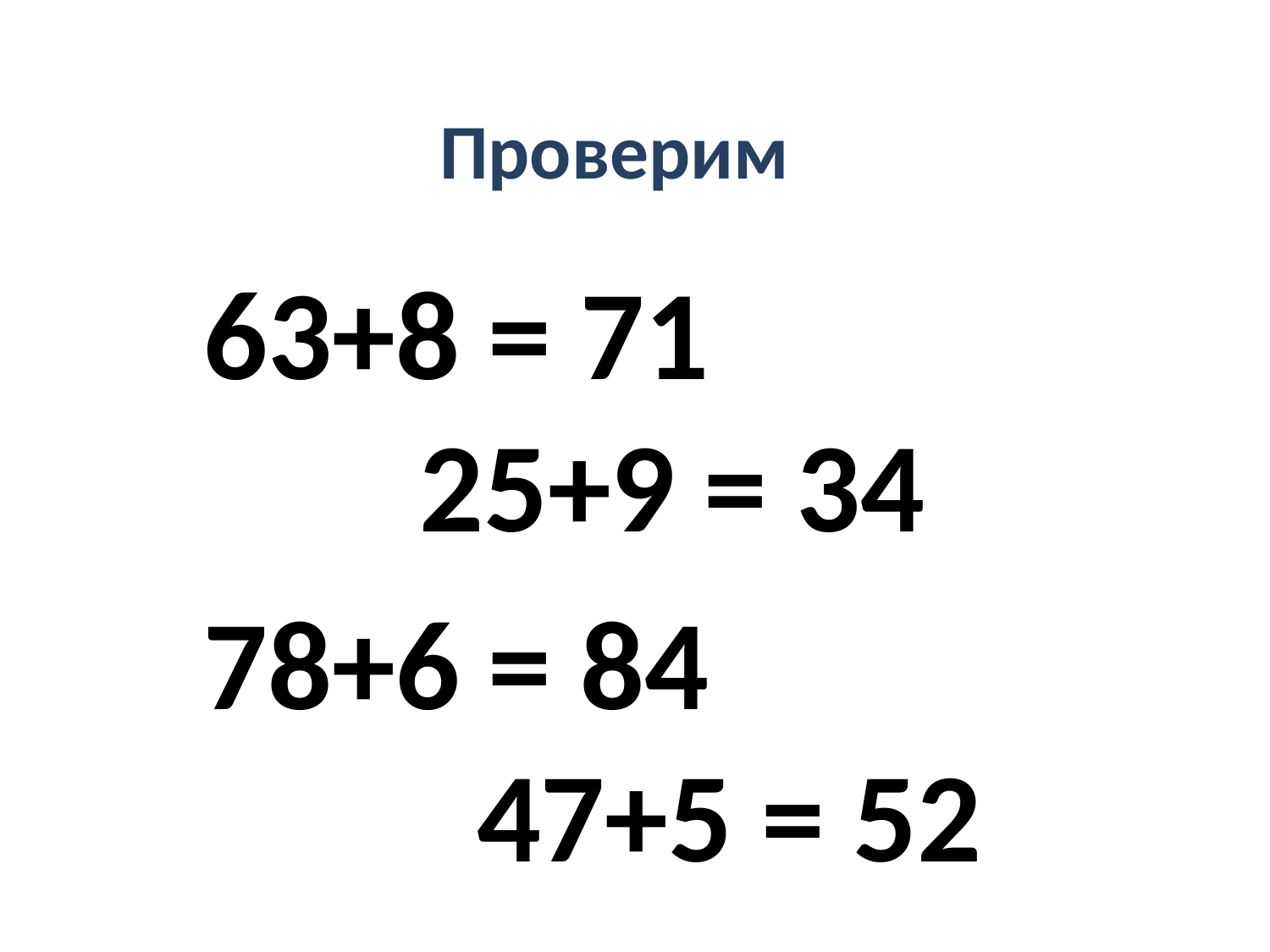

# Проверим
63+8 = 71                25+9 = 34
78+6 = 84                    47+5 = 52